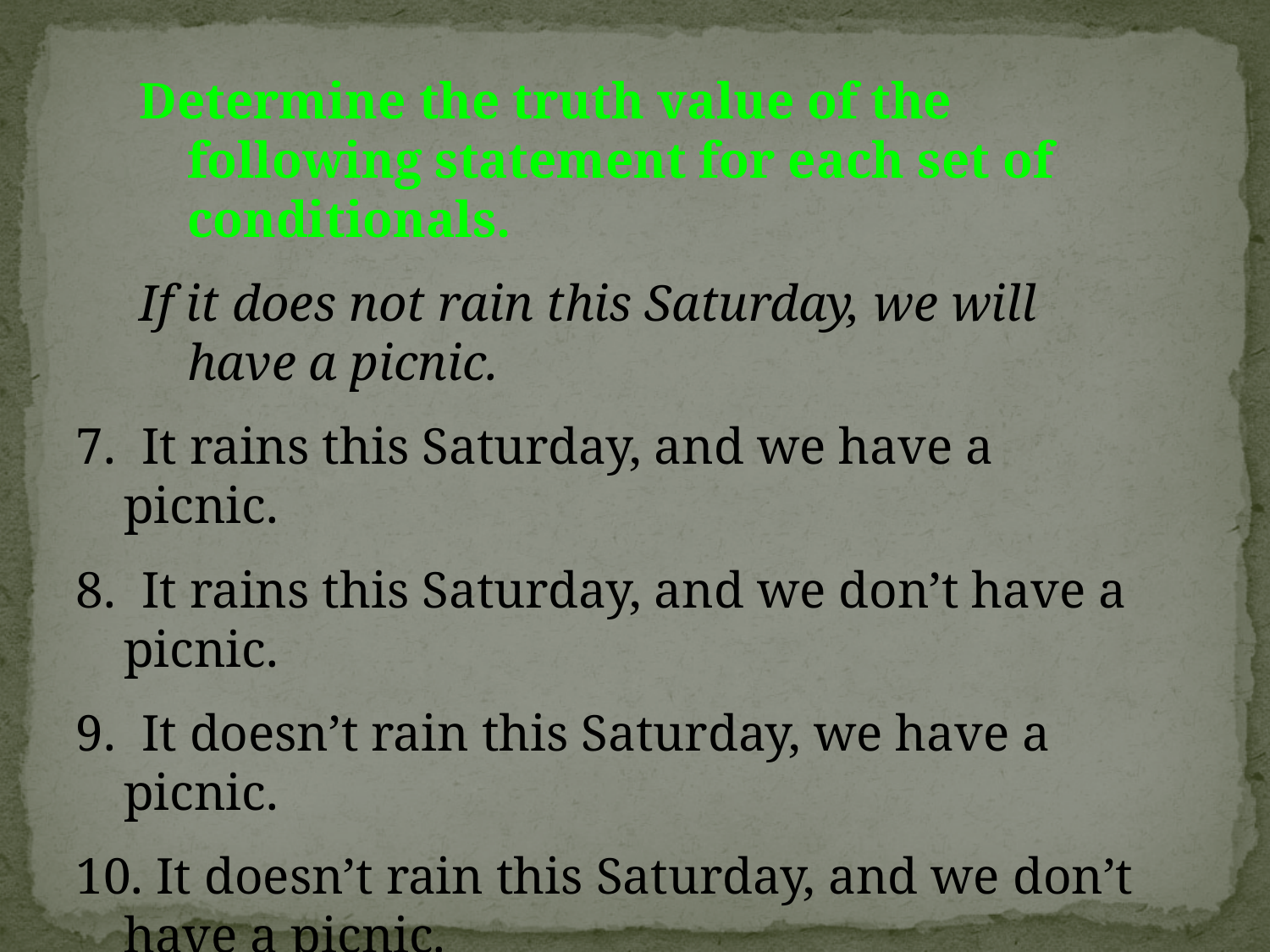

Determine the truth value of the following statement for each set of conditionals.
If it does not rain this Saturday, we will have a picnic.
7.  It rains this Saturday, and we have a picnic.
8.  It rains this Saturday, and we don’t have a picnic.
9.  It doesn’t rain this Saturday, we have a picnic.
10. It doesn’t rain this Saturday, and we don’t have a picnic.